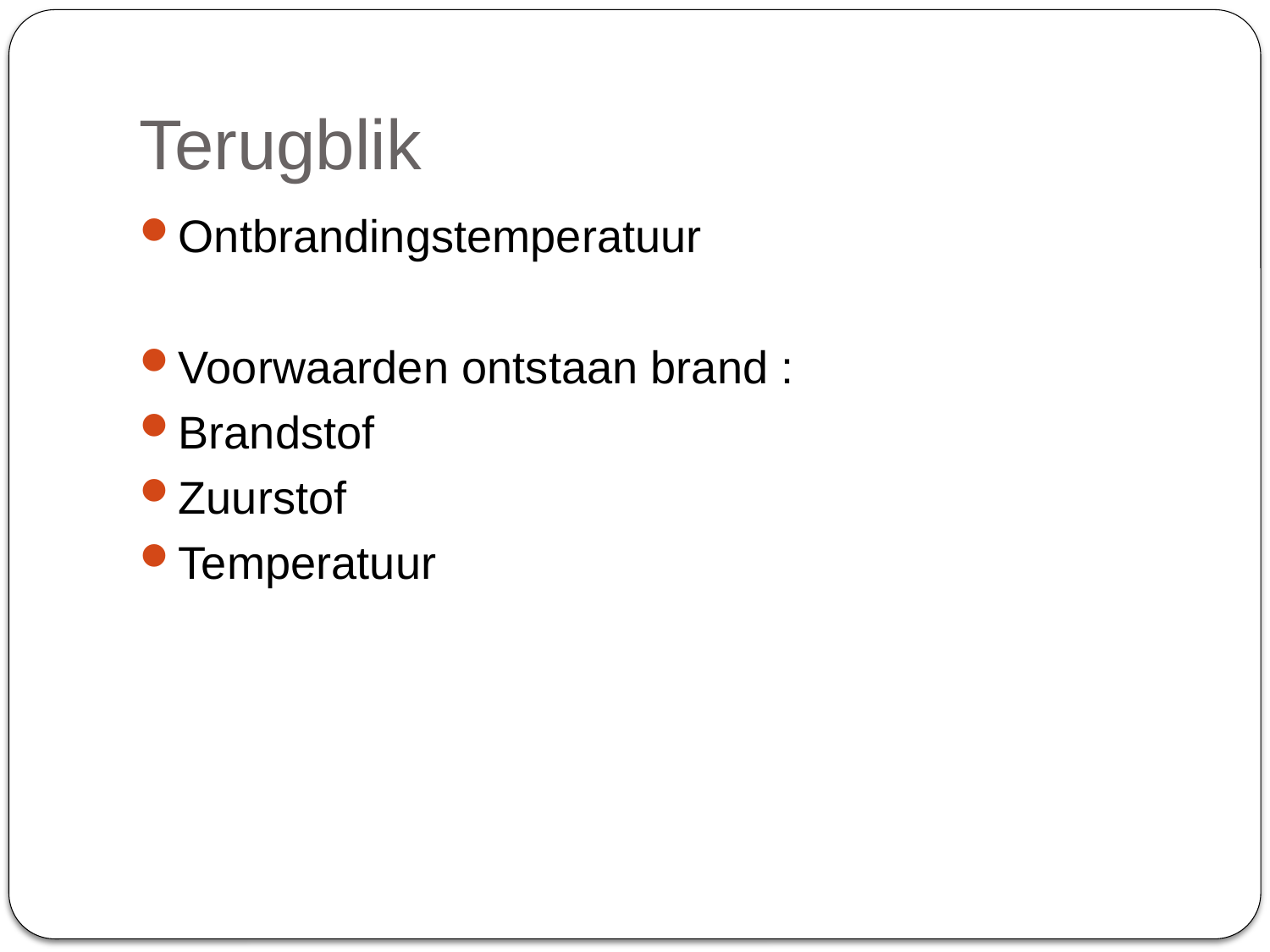

# Terugblik
Ontbrandingstemperatuur

Voorwaarden ontstaan brand :
Brandstof
Zuurstof
Temperatuur